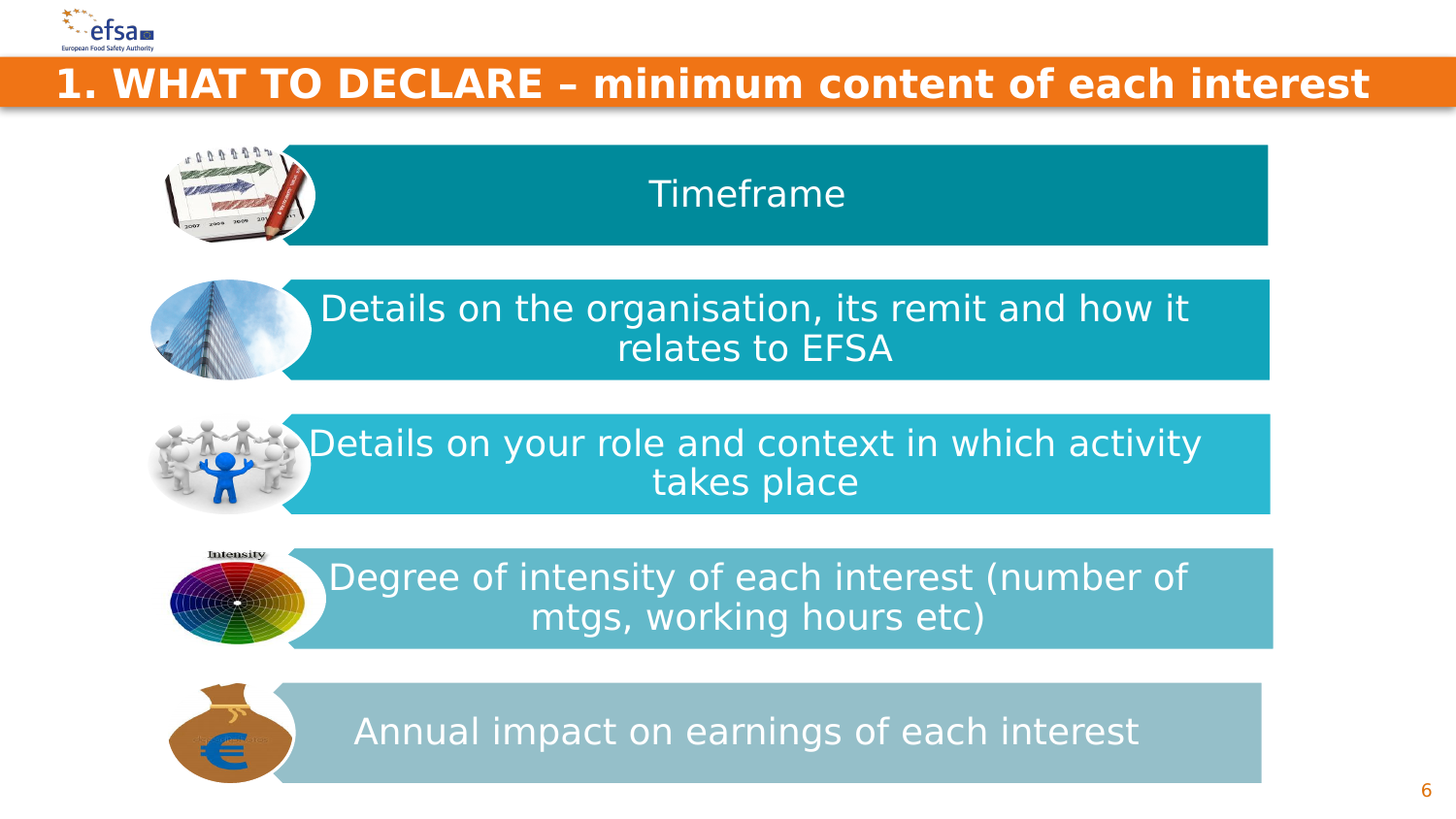

# 1. WHAT TO DECLARE – minimum content of each interest
Timeframe
Details on the organisation, its remit and how it relates to EFSA
Details on your role and context in which activity takes place
Degree of intensity of each interest (number of mtgs, working hours etc)
Annual impact on earnings of each interest